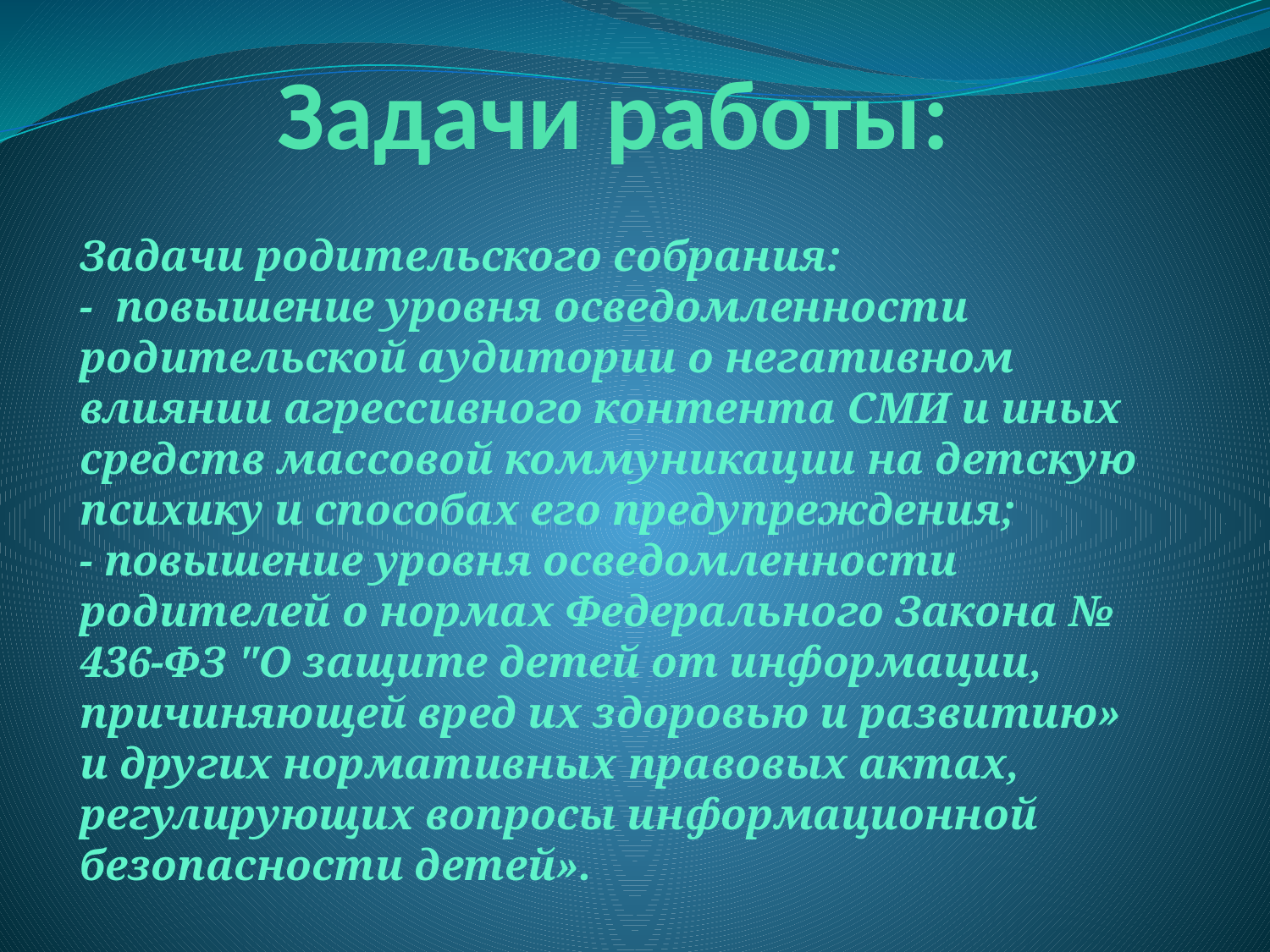

# Задачи работы:
Задачи родительского собрания:
-  повышение уровня осведомленности родительской аудитории о негативном влиянии агрессивного контента СМИ и иных средств массовой коммуникации на детскую психику и способах его предупреждения;
- повышение уровня осведомленности родителей о нормах Федерального Закона № 436-ФЗ "О защите детей от информации, причиняющей вред их здоровью и развитию» и других нормативных правовых актах, регулирующих вопросы информационной безопасности детей».